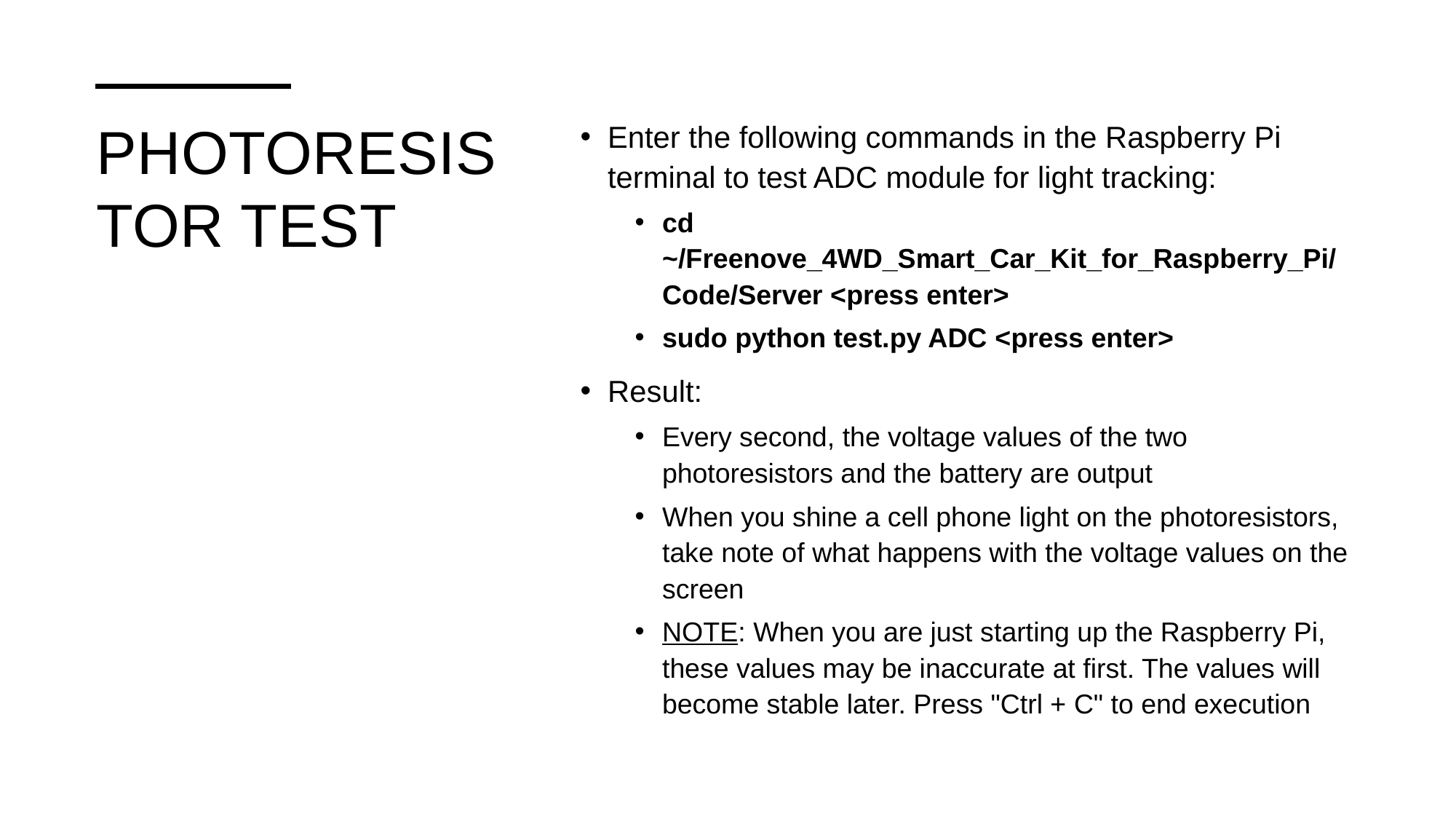

# Photoresistor Test
Enter the following commands in the Raspberry Pi terminal to test ADC module for light tracking:
cd ~/Freenove_4WD_Smart_Car_Kit_for_Raspberry_Pi/Code/Server <press enter>
sudo python test.py ADC <press enter>
Result:
Every second, the voltage values of the two photoresistors and the battery are output
When you shine a cell phone light on the photoresistors, take note of what happens with the voltage values on the screen
NOTE: When you are just starting up the Raspberry Pi, these values may be inaccurate at first. The values will become stable later. Press "Ctrl + C" to end execution